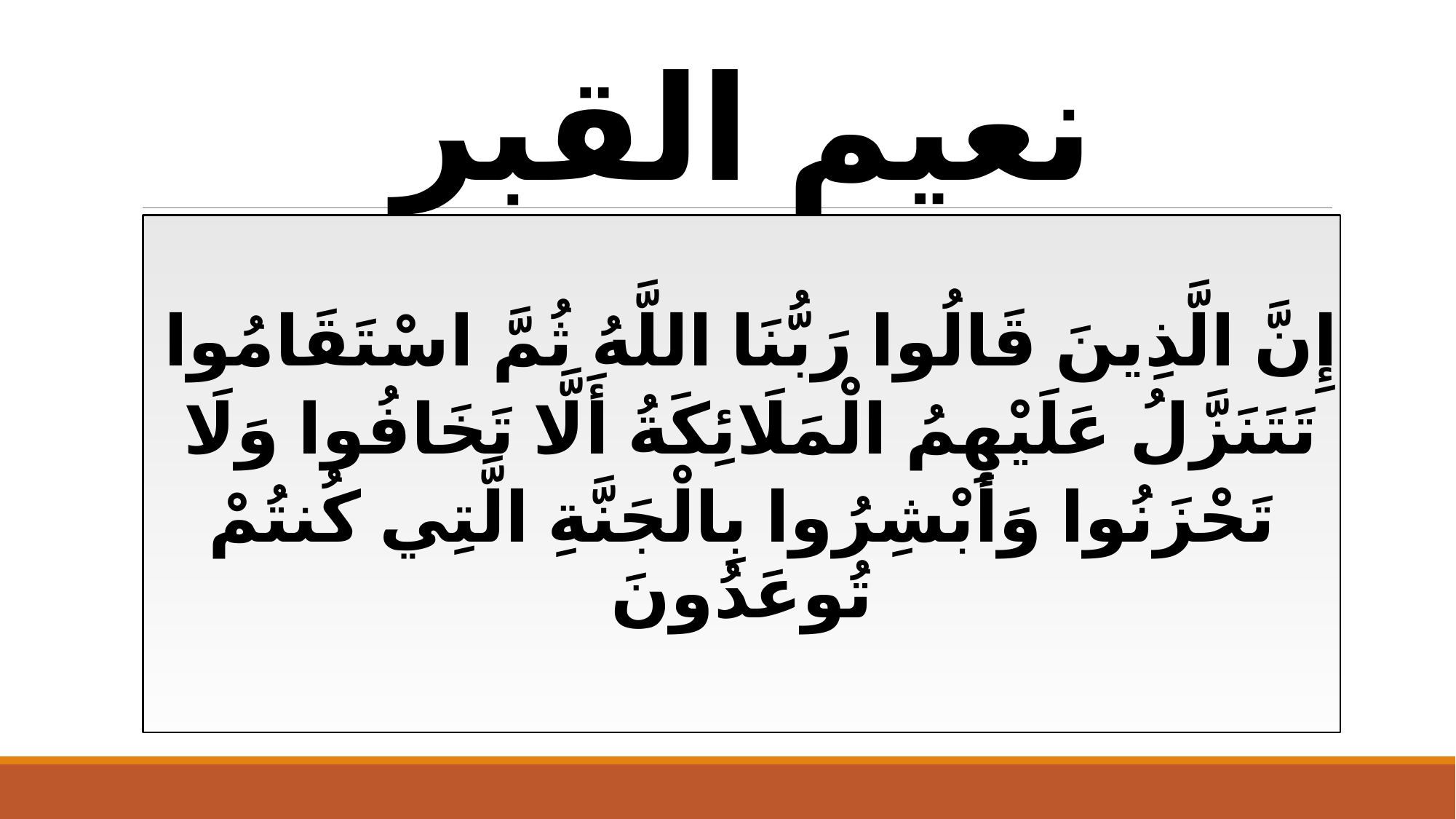

# نعيم القبر

إِنَّ الَّذِينَ قَالُوا رَبُّنَا اللَّهُ ثُمَّ اسْتَقَامُوا
تَتَنَزَّلُ عَلَيْهِمُ الْمَلَائِكَةُ أَلَّا تَخَافُوا وَلَا
تَحْزَنُوا وَأَبْشِرُوا بِالْجَنَّةِ الَّتِي كُنتُمْ تُوعَدُونَ